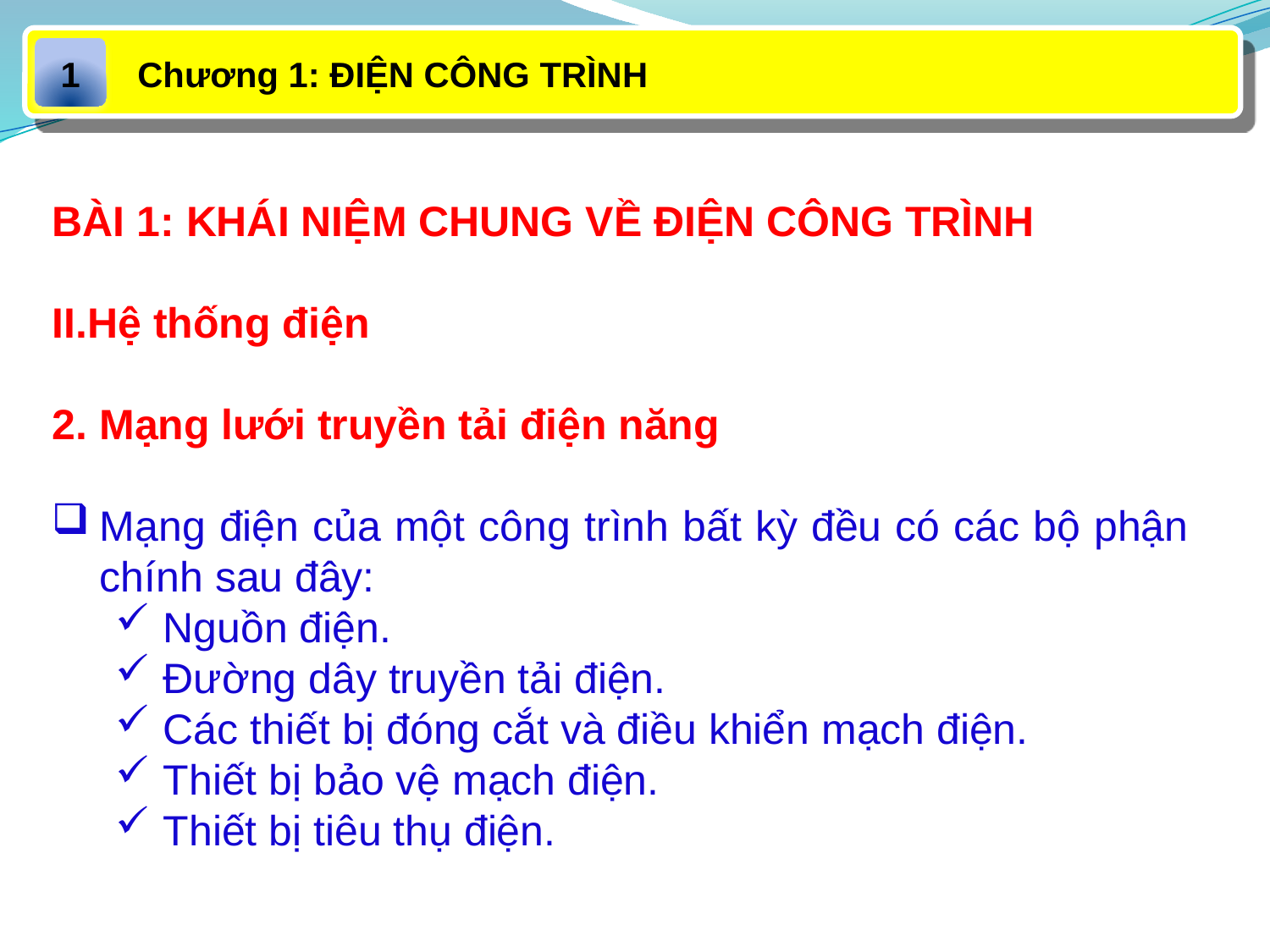

Chương 1: ĐIỆN CÔNG TRÌNH
1

BÀI 1: KHÁI NIỆM CHUNG VỀ ĐIỆN CÔNG TRÌNH

II.Hệ thống điện

2. Mạng lưới truyền tải điện năng

Mạng điện của một công trình bất kỳ đều có các bộ phận chính sau đây:
Nguồn điện.
Đường dây truyền tải điện.
Các thiết bị đóng cắt và điều khiển mạch điện.
Thiết bị bảo vệ mạch điện.
Thiết bị tiêu thụ điện.